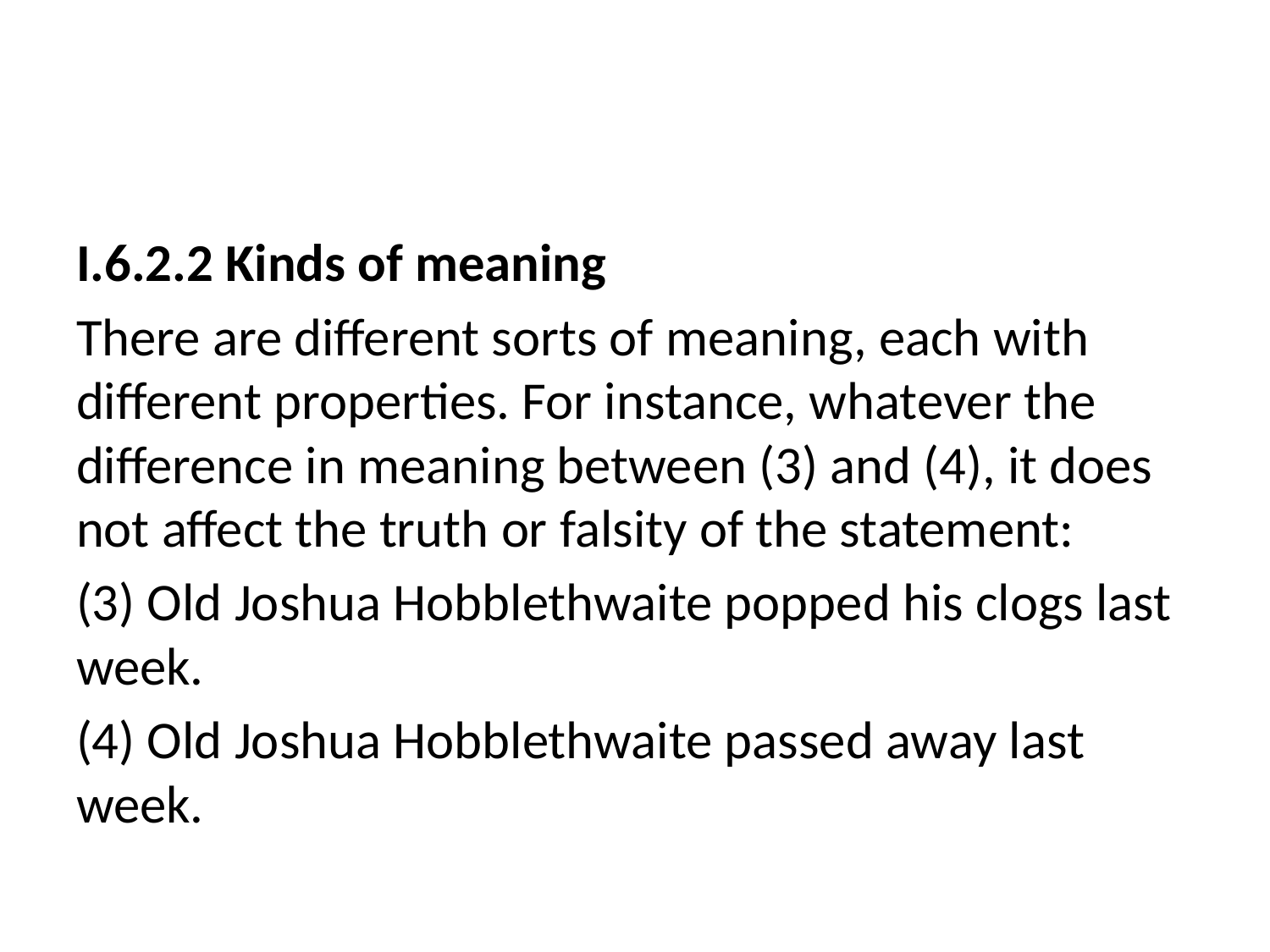

#
I.6.2.2 Kinds of meaning
There are different sorts of meaning, each with different properties. For instance, whatever the difference in meaning between (3) and (4), it does not affect the truth or falsity of the statement:
(3) Old Joshua Hobblethwaite popped his clogs last week.
(4) Old Joshua Hobblethwaite passed away last week.